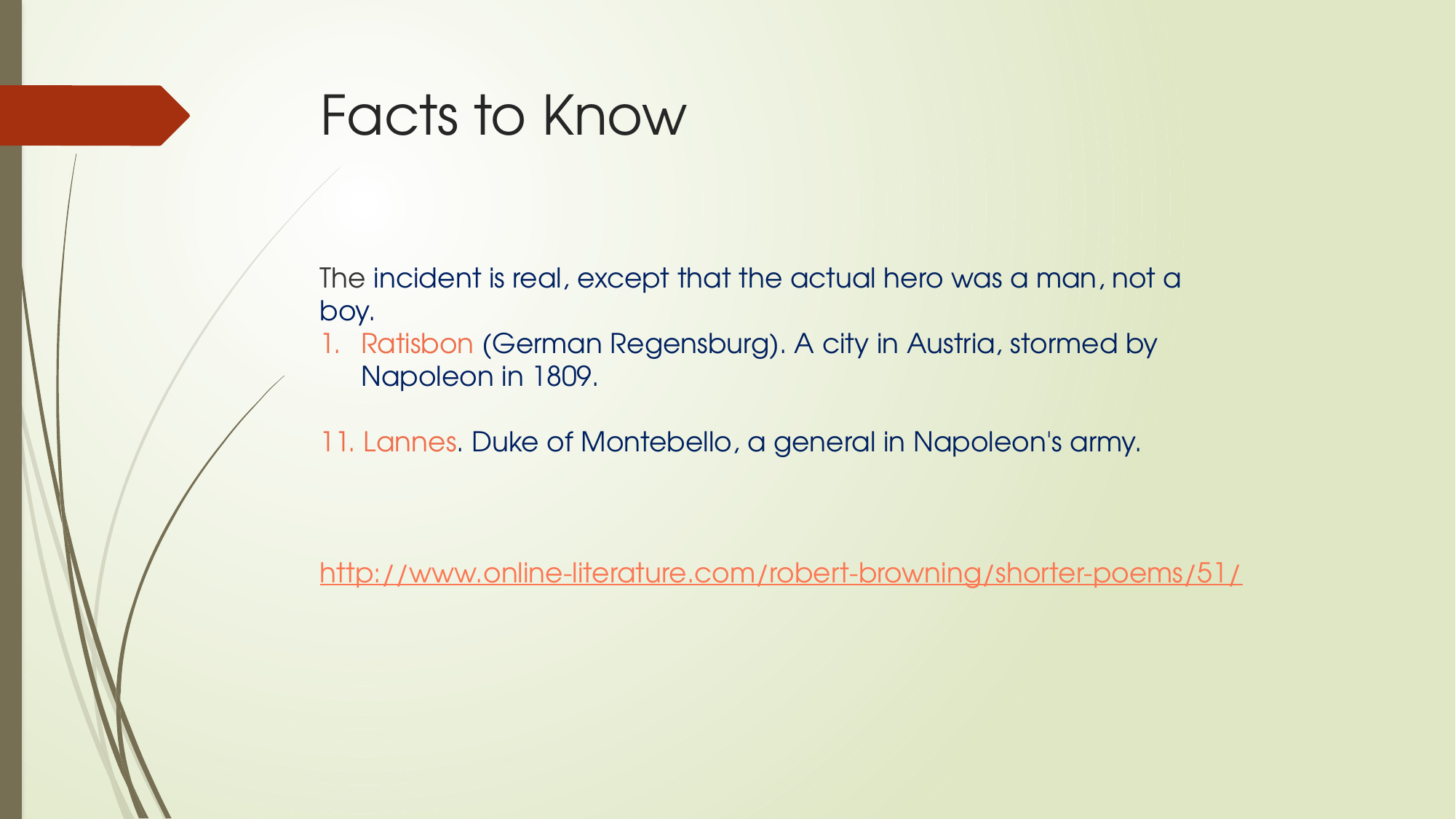

# Facts to Know
The incident is real, except that the actual hero was a man, not a
boy.
Ratisbon (German Regensburg). A city in Austria, stormed by
Napoleon in 1809.

11. Lannes. Duke of Montebello, a general in Napoleon's army.

http://www.online-literature.com/robert-browning/shorter-poems/51/